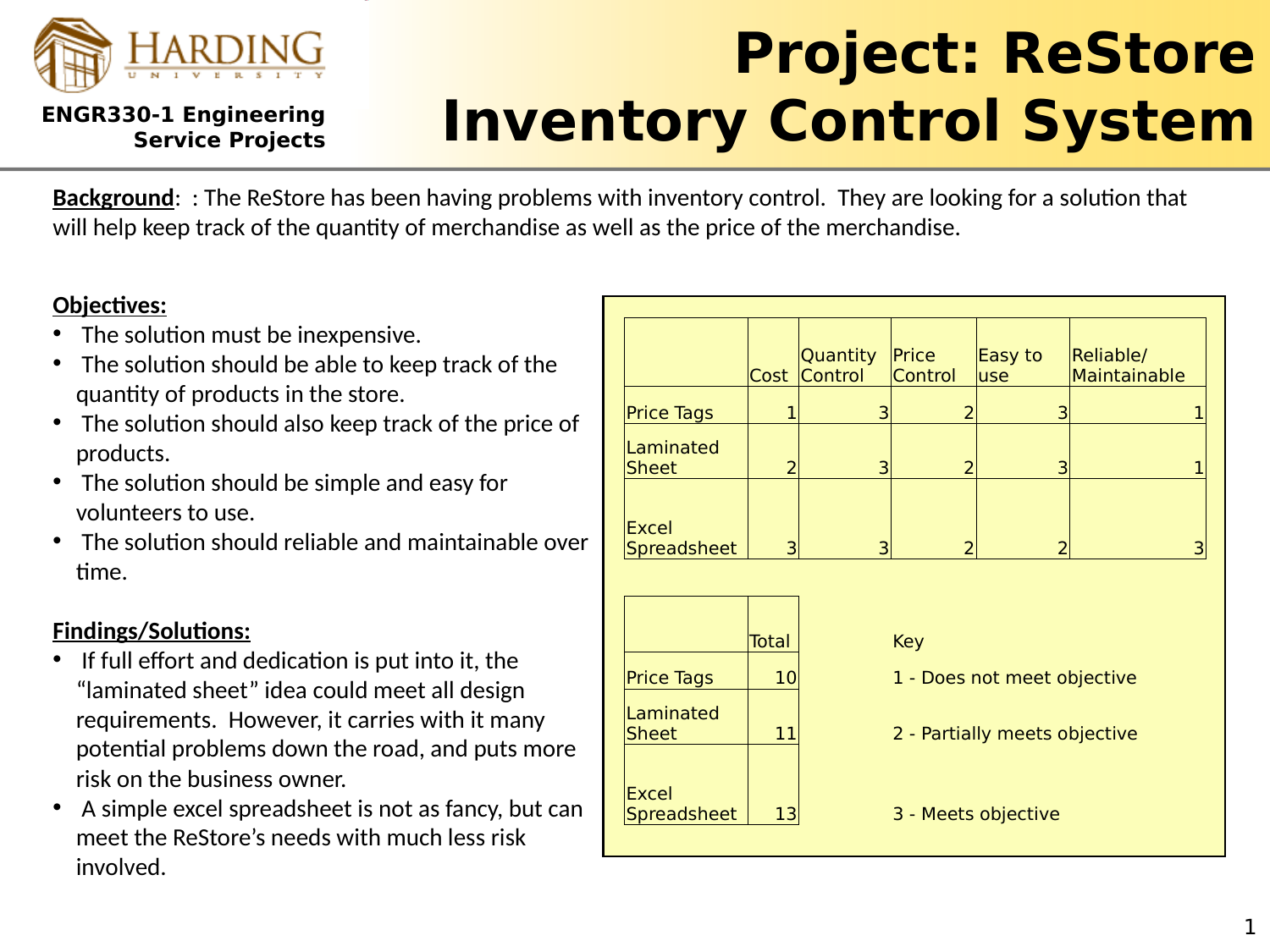

# Project: ReStore Inventory Control System
Background:  : The ReStore has been having problems with inventory control.  They are looking for a solution that will help keep track of the quantity of merchandise as well as the price of the merchandise.

Objectives:
 The solution must be inexpensive.
 The solution should be able to keep track of the quantity of products in the store.
 The solution should also keep track of the price of products.
 The solution should be simple and easy for volunteers to use.
 The solution should reliable and maintainable over time.

Findings/Solutions:
 If full effort and dedication is put into it, the “laminated sheet” idea could meet all design requirements.  However, it carries with it many potential problems down the road, and puts more risk on the business owner.
 A simple excel spreadsheet is not as fancy, but can meet the ReStore’s needs with much less risk involved.

|  | Cost | Quantity Control | Price Control | Easy to use | Reliable/Maintainable |
| --- | --- | --- | --- | --- | --- |
| Price Tags | 1 | 3 | 2 | 3 | 1 |
| Laminated Sheet | 2 | 3 | 2 | 3 | 1 |
| Excel Spreadsheet | 3 | 3 | 2 | 2 | 3 |
|  |  |  |  |  |  |
|  | Total |  | Key |  |  |
| Price Tags | 10 |  | 1 - Does not meet objective |  |  |
| Laminated Sheet | 11 |  | 2 - Partially meets objective |  |  |
| Excel Spreadsheet | 13 |  | 3 - Meets objective |  |  |
Image from Project
1